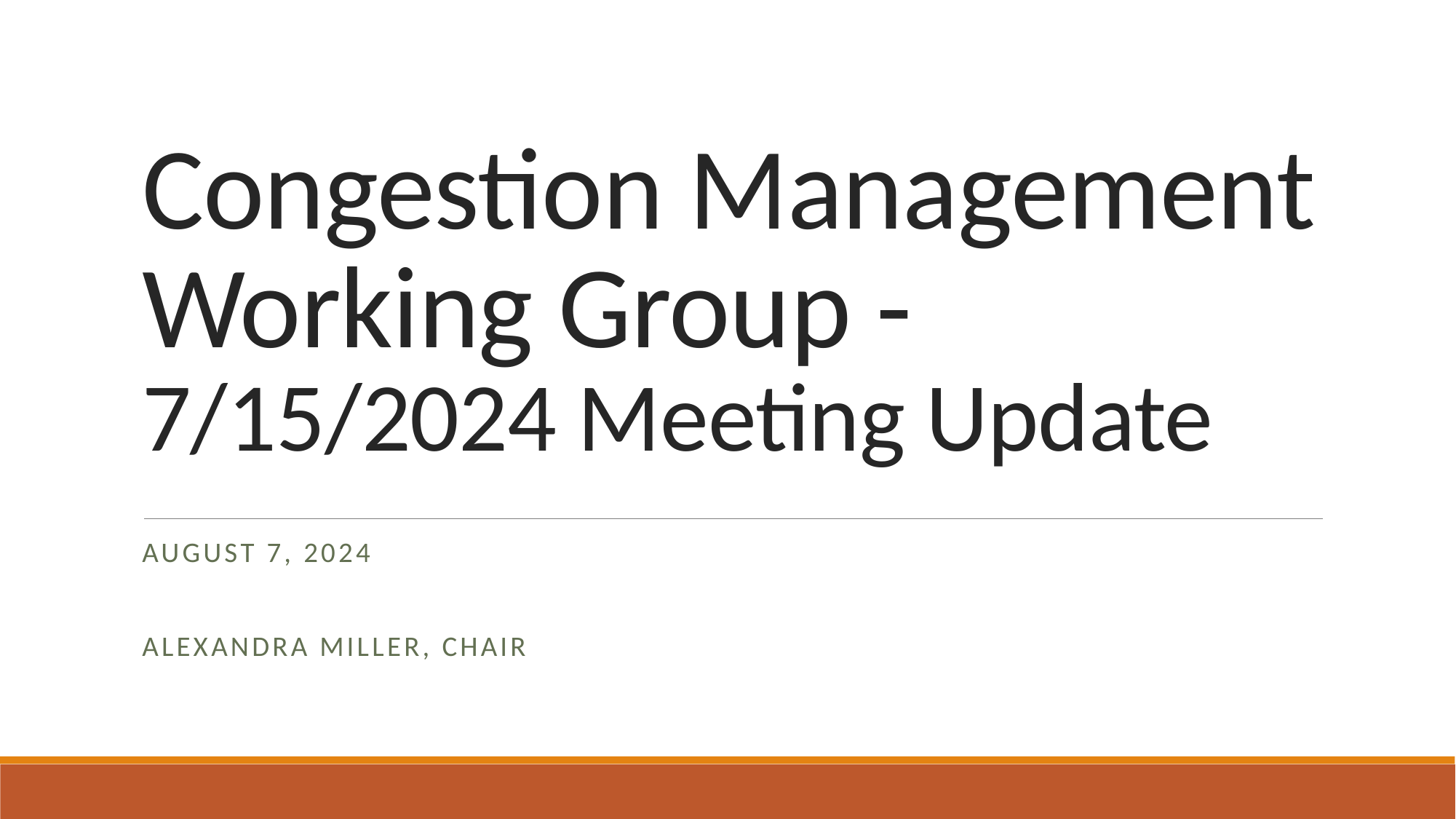

# Congestion Management Working Group - 7/15/2024 Meeting Update
August 7, 2024

Alexandra miller, chair